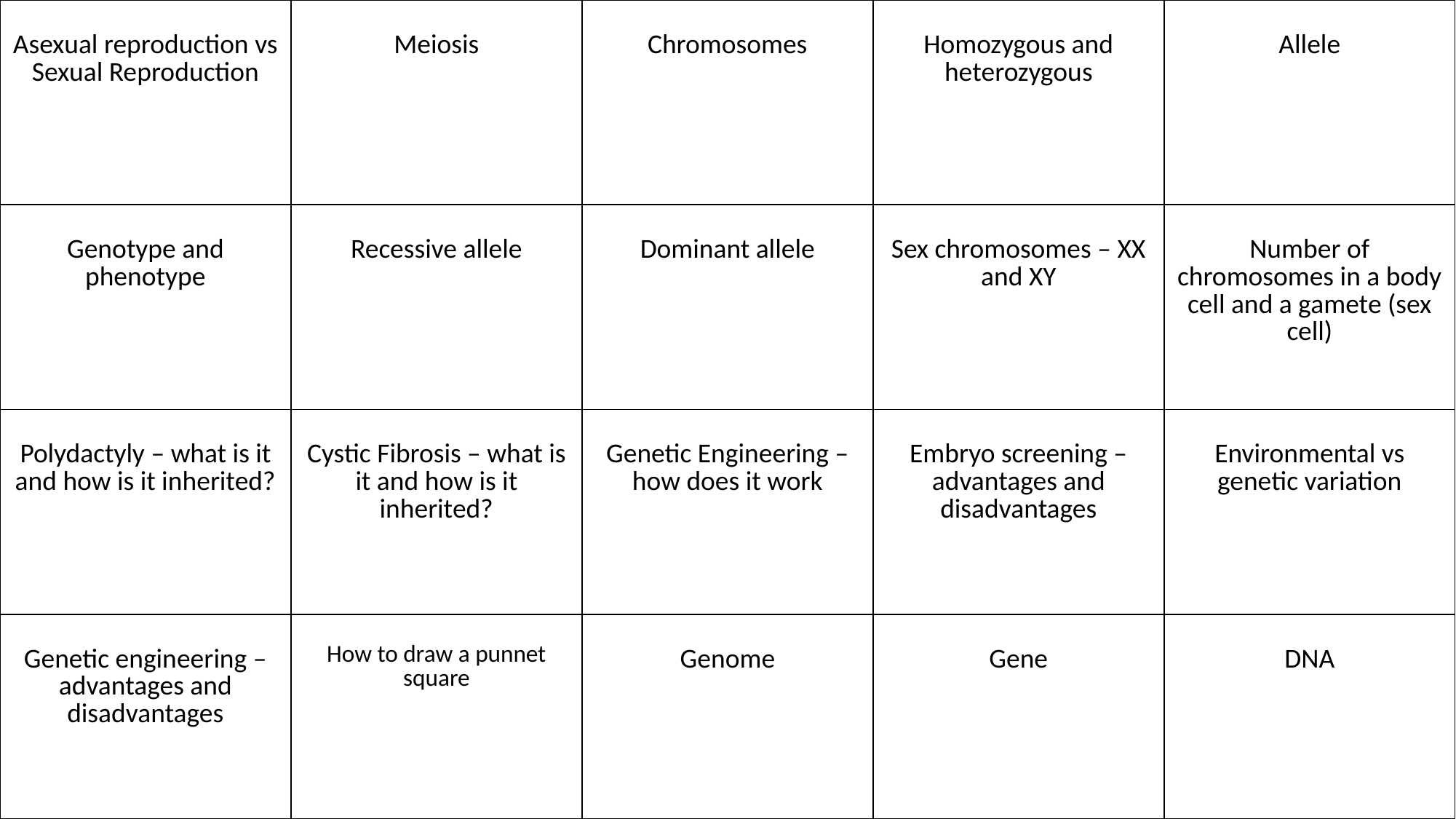

| Asexual reproduction vs Sexual Reproduction | Meiosis | Chromosomes | Homozygous and heterozygous | Allele |
| --- | --- | --- | --- | --- |
| Genotype and phenotype | Recessive allele | Dominant allele | Sex chromosomes – XX and XY | Number of chromosomes in a body cell and a gamete (sex cell) |
| Polydactyly – what is it and how is it inherited? | Cystic Fibrosis – what is it and how is it inherited? | Genetic Engineering – how does it work | Embryo screening – advantages and disadvantages | Environmental vs genetic variation |
| Genetic engineering – advantages and disadvantages | How to draw a punnet square | Genome | Gene | DNA |